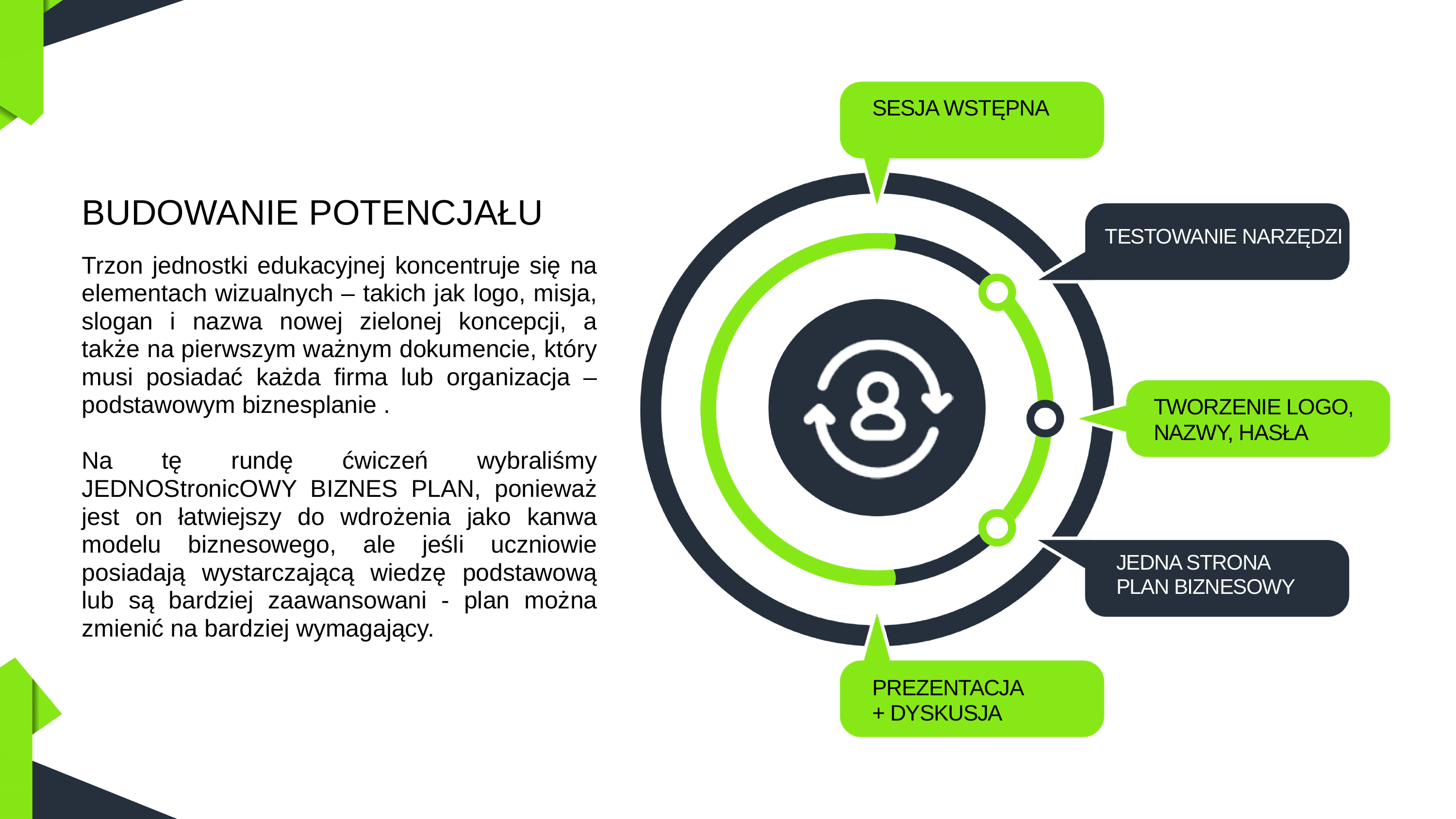

SESJA WSTĘPNA
BUDOWANIE POTENCJAŁU
TESTOWANIE NARZĘDZI
Trzon jednostki edukacyjnej koncentruje się na elementach wizualnych – takich jak logo, misja, slogan i nazwa nowej zielonej koncepcji, a także na pierwszym ważnym dokumencie, który musi posiadać każda firma lub organizacja – podstawowym biznesplanie .

Na tę rundę ćwiczeń wybraliśmy JEDNOStronicOWY BIZNES PLAN, ponieważ jest on łatwiejszy do wdrożenia jako kanwa modelu biznesowego, ale jeśli uczniowie posiadają wystarczającą wiedzę podstawową lub są bardziej zaawansowani - plan można zmienić na bardziej wymagający.

TWORZENIE LOGO, NAZWY, HASŁA
JEDNA STRONA
PLAN BIZNESOWY
PREZENTACJA
+ DYSKUSJA